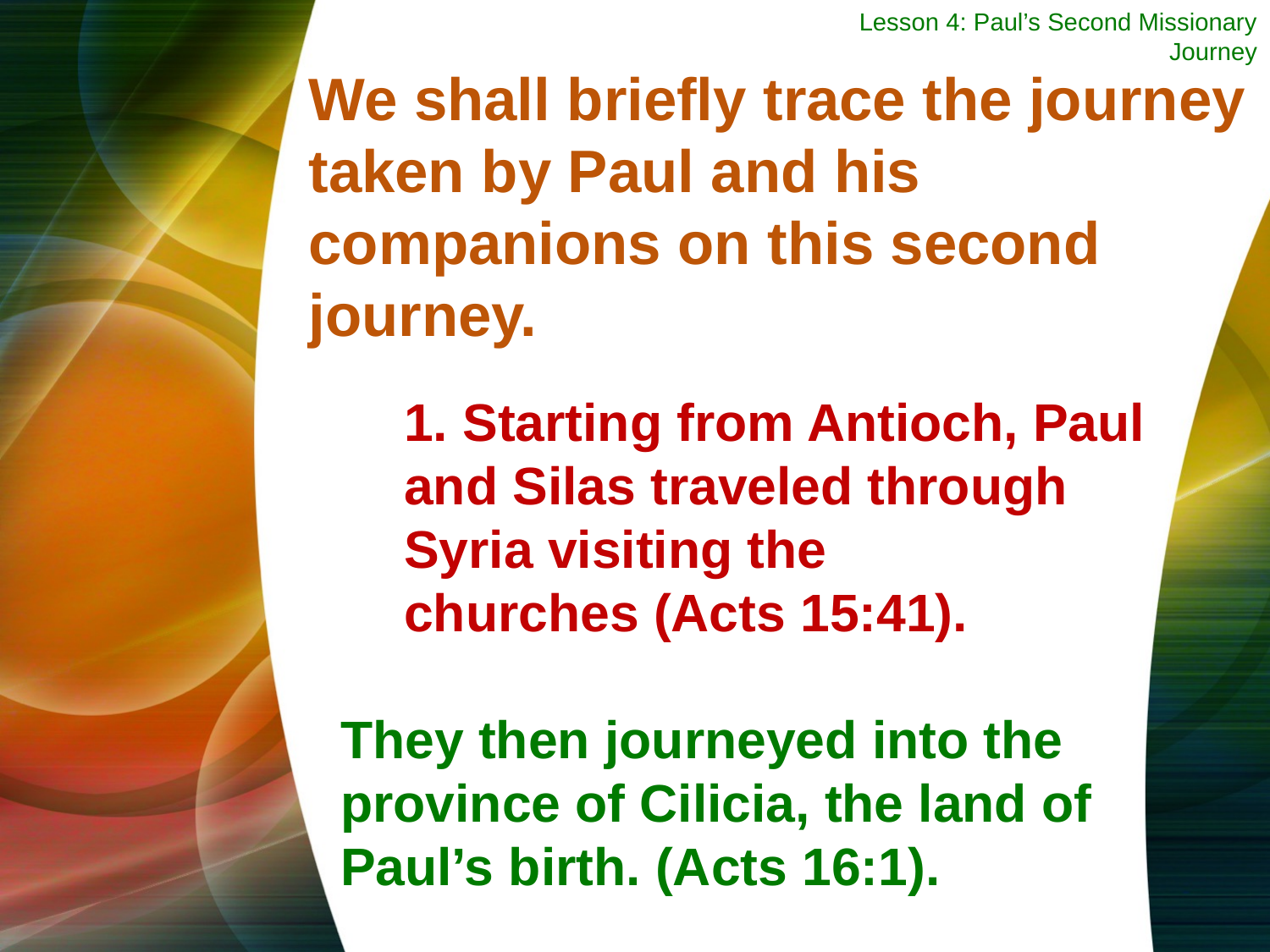

Lesson 4: Paul’s Second Missionary Journey
We shall briefly trace the journey taken by Paul and his companions on this second journey.
1. Starting from Antioch, Paul and Silas traveled through Syria visiting the
churches (Acts 15:41).
They then journeyed into the province of Cilicia, the land of Paul’s birth. (Acts 16:1).